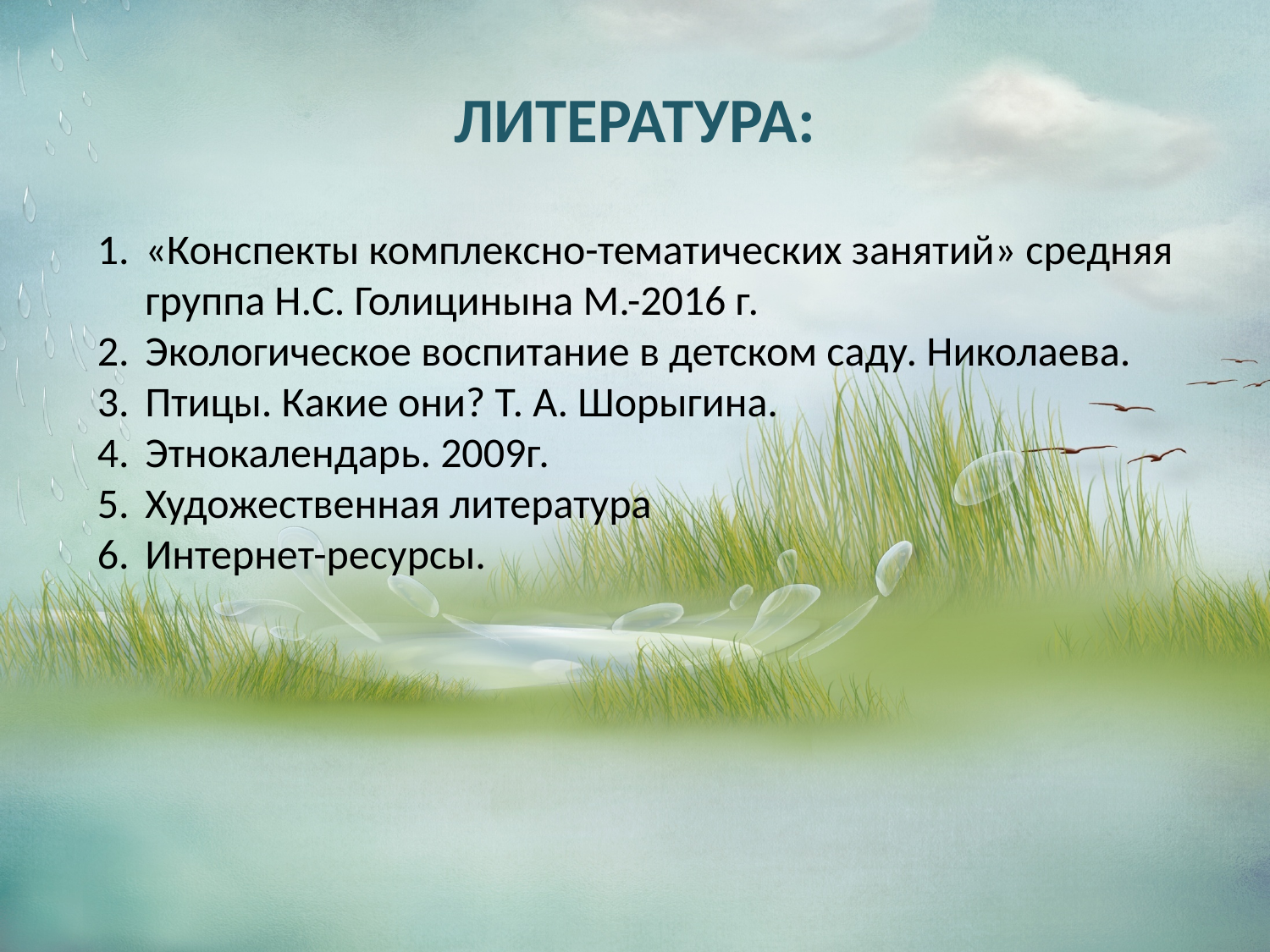

# ЛИТЕРАТУРА:
«Конспекты комплексно-тематических занятий» средняя группа Н.С. Голицинына М.-2016 г.
Экологическое воспитание в детском саду. Николаева.
Птицы. Какие они? Т. А. Шорыгина.
Этнокалендарь. 2009г.
Художественная литература
Интернет-ресурсы.